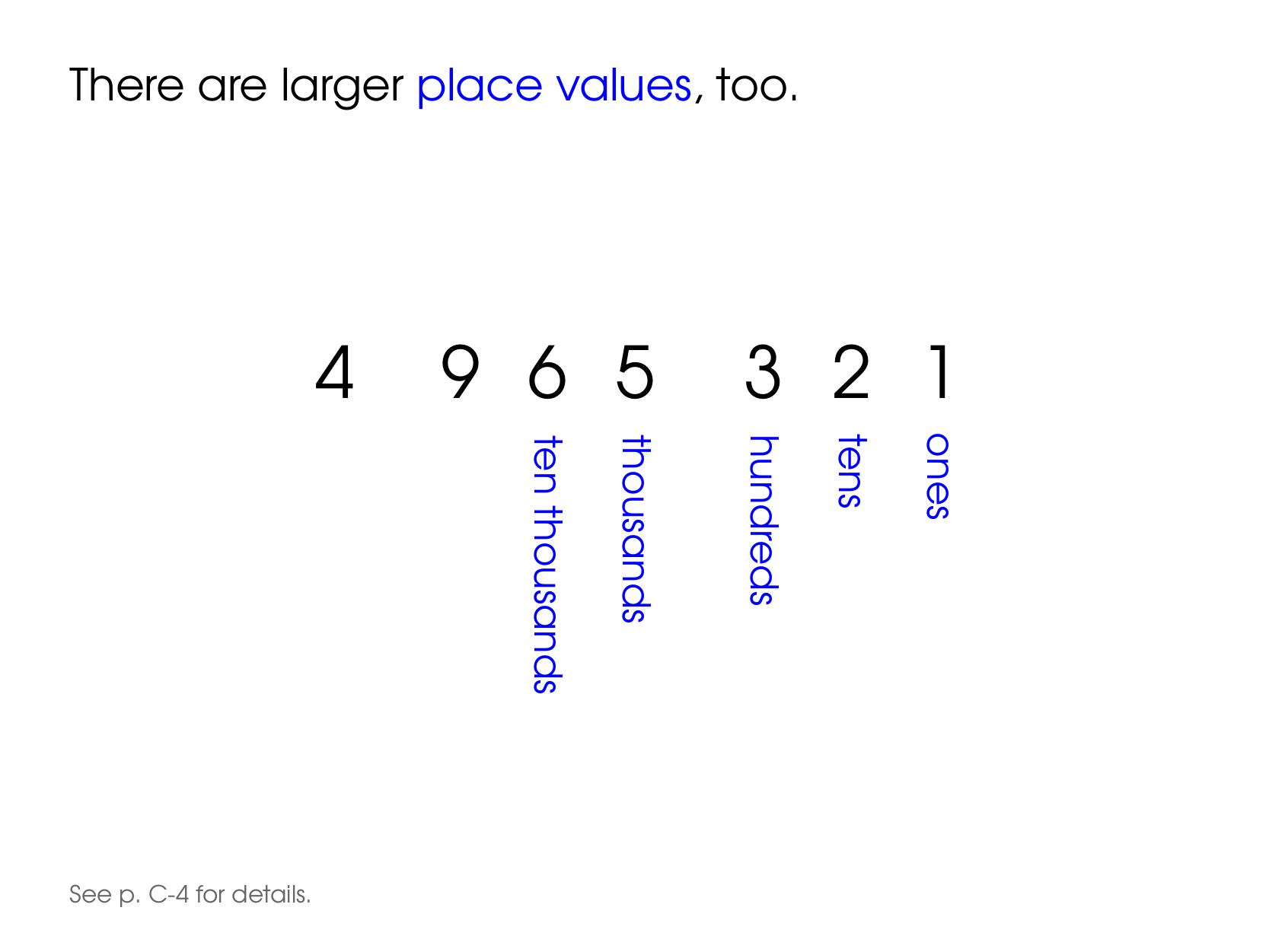

There are larger place values, too.
4
9
6
5
3
2
1
tens
ones
hundreds
thousands
ten thousands
See p. C-4 for details.